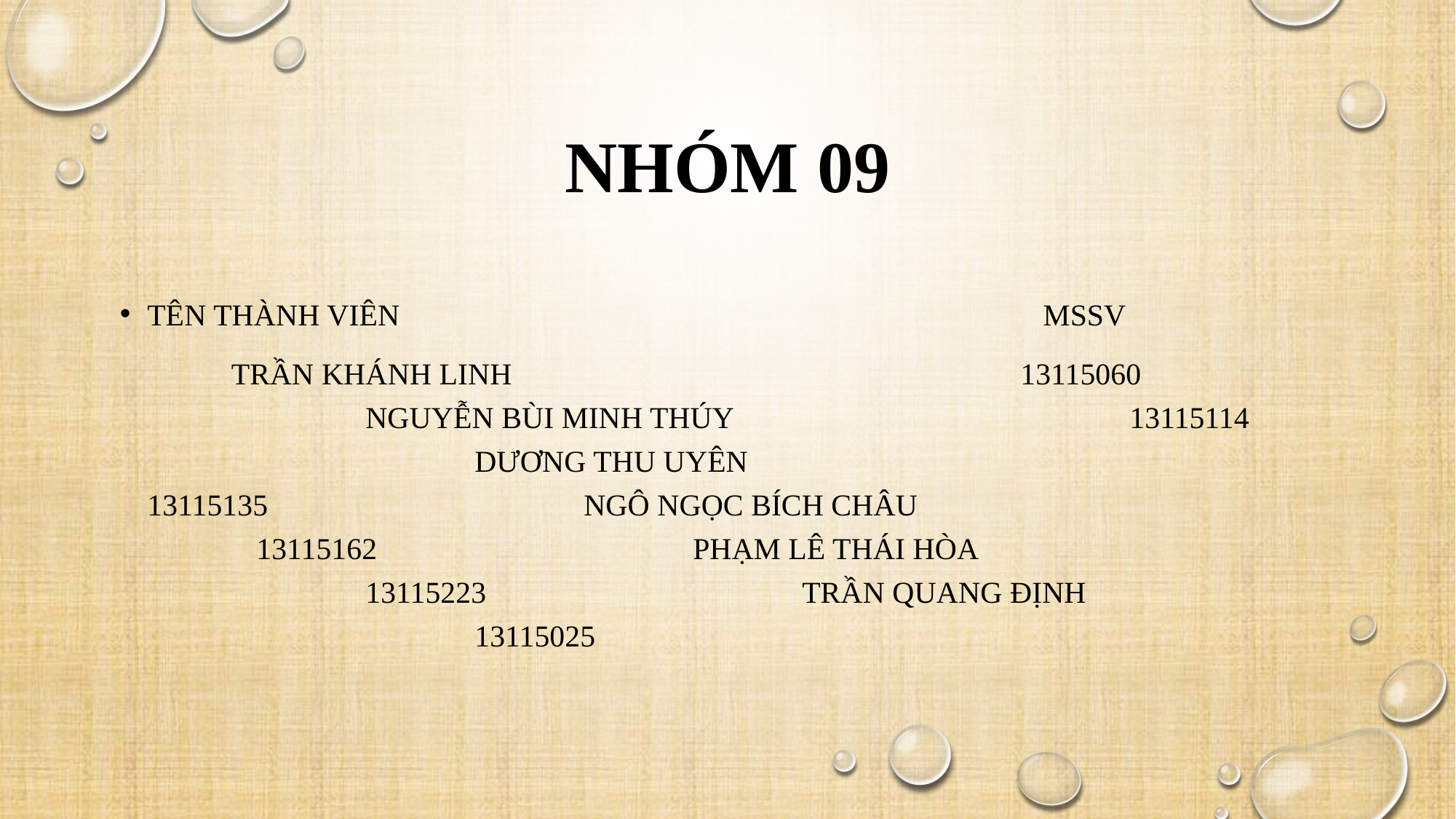

# Nhóm 09
Tên thành viên						   mssv
	           Trần khánh linh					13115060			Nguyễn Bùi Minh Thúy				13115114			Dương Thu uyên					13115135			ngô ngọc bích châu				13115162			phạm lê thái hòa					13115223			trần quang định					13115025